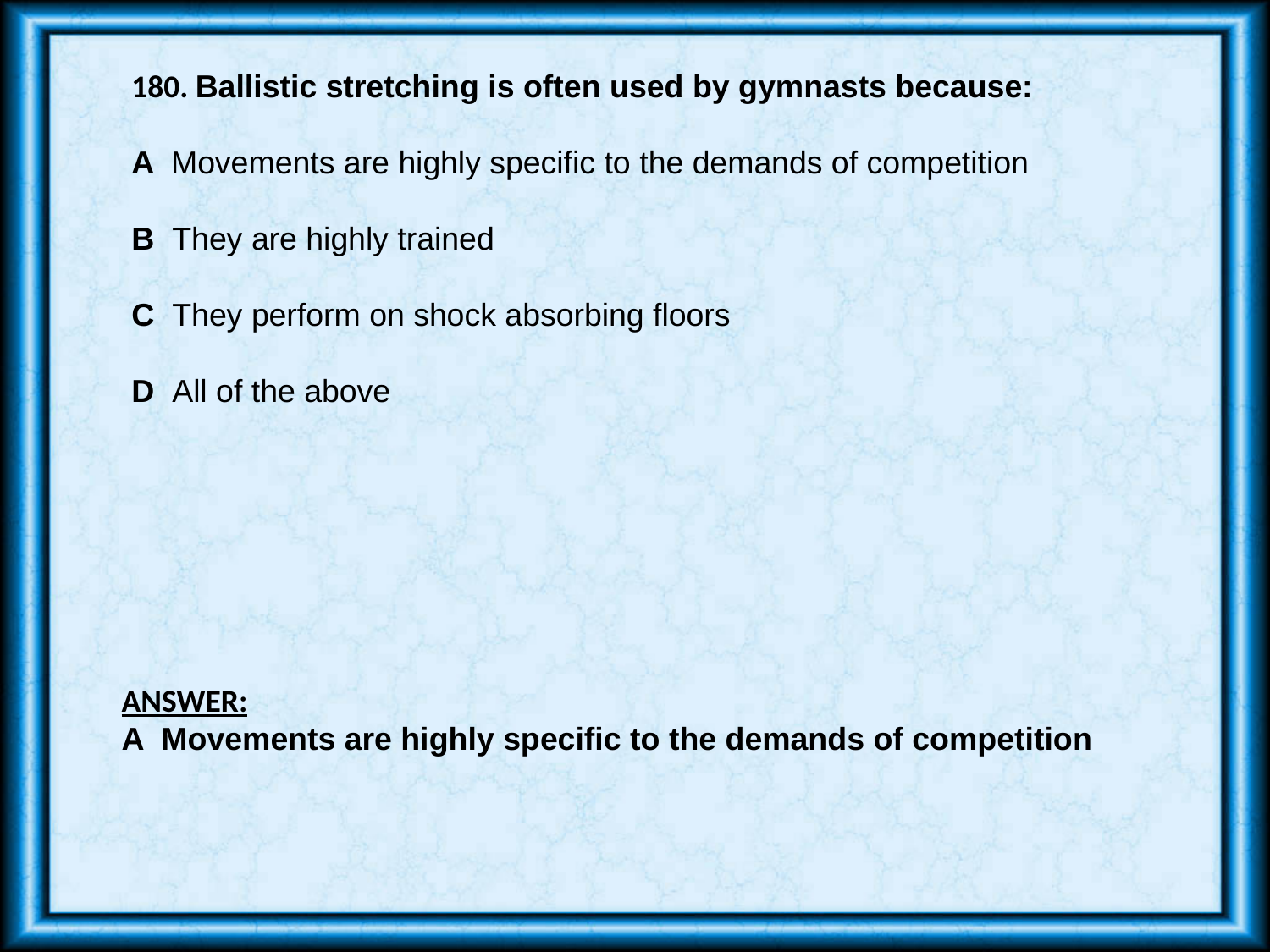

180. Ballistic stretching is often used by gymnasts because:

A  Movements are highly specific to the demands of competition

B  They are highly trained

C  They perform on shock absorbing floors

D  All of the above

ANSWER:
A  Movements are highly specific to the demands of competition